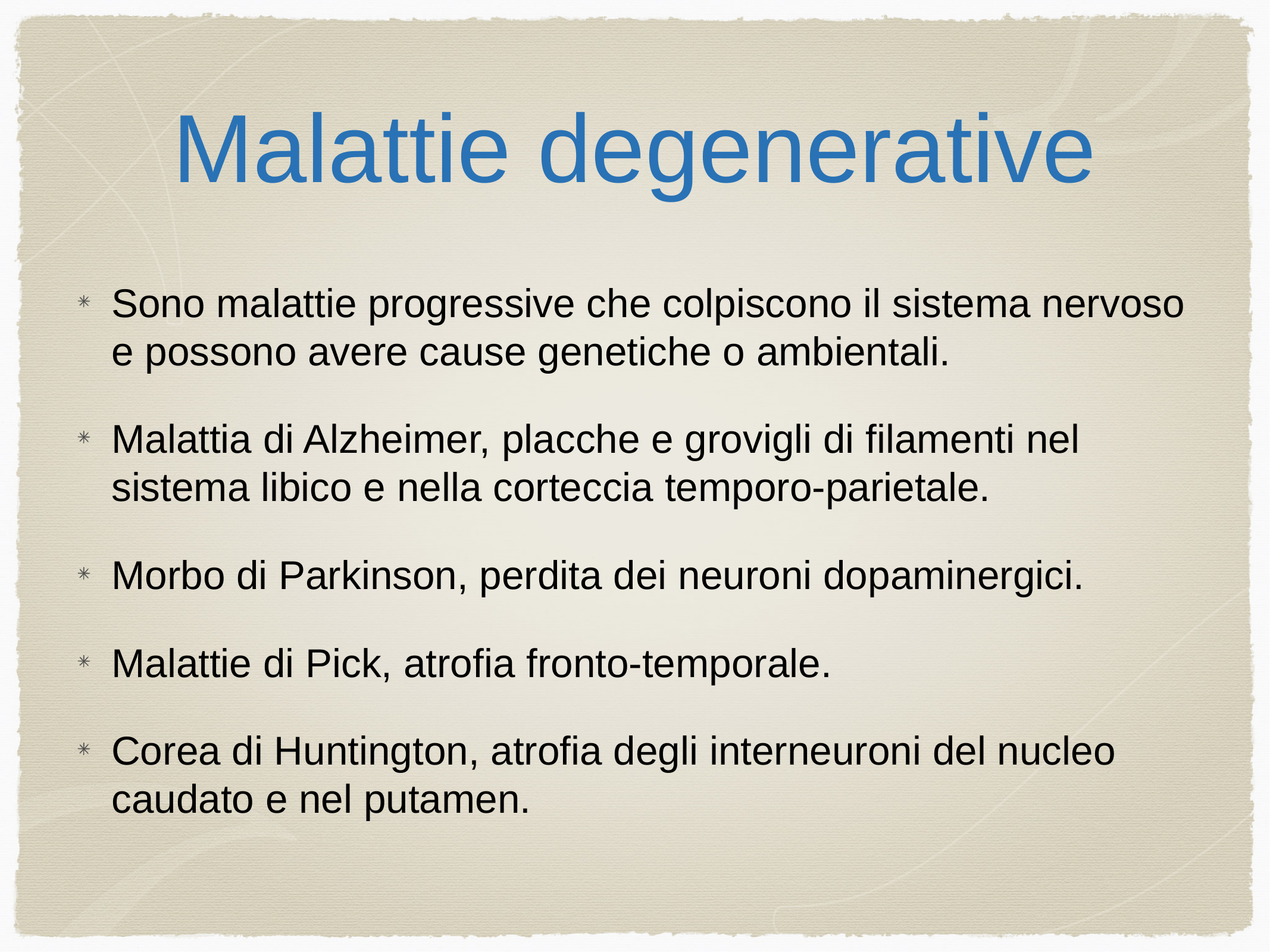

# Malattie degenerative
Sono malattie progressive che colpiscono il sistema nervoso e possono avere cause genetiche o ambientali.
Malattia di Alzheimer, placche e grovigli di filamenti nel sistema libico e nella corteccia temporo-parietale.
Morbo di Parkinson, perdita dei neuroni dopaminergici.
Malattie di Pick, atrofia fronto-temporale.
Corea di Huntington, atrofia degli interneuroni del nucleo caudato e nel putamen.